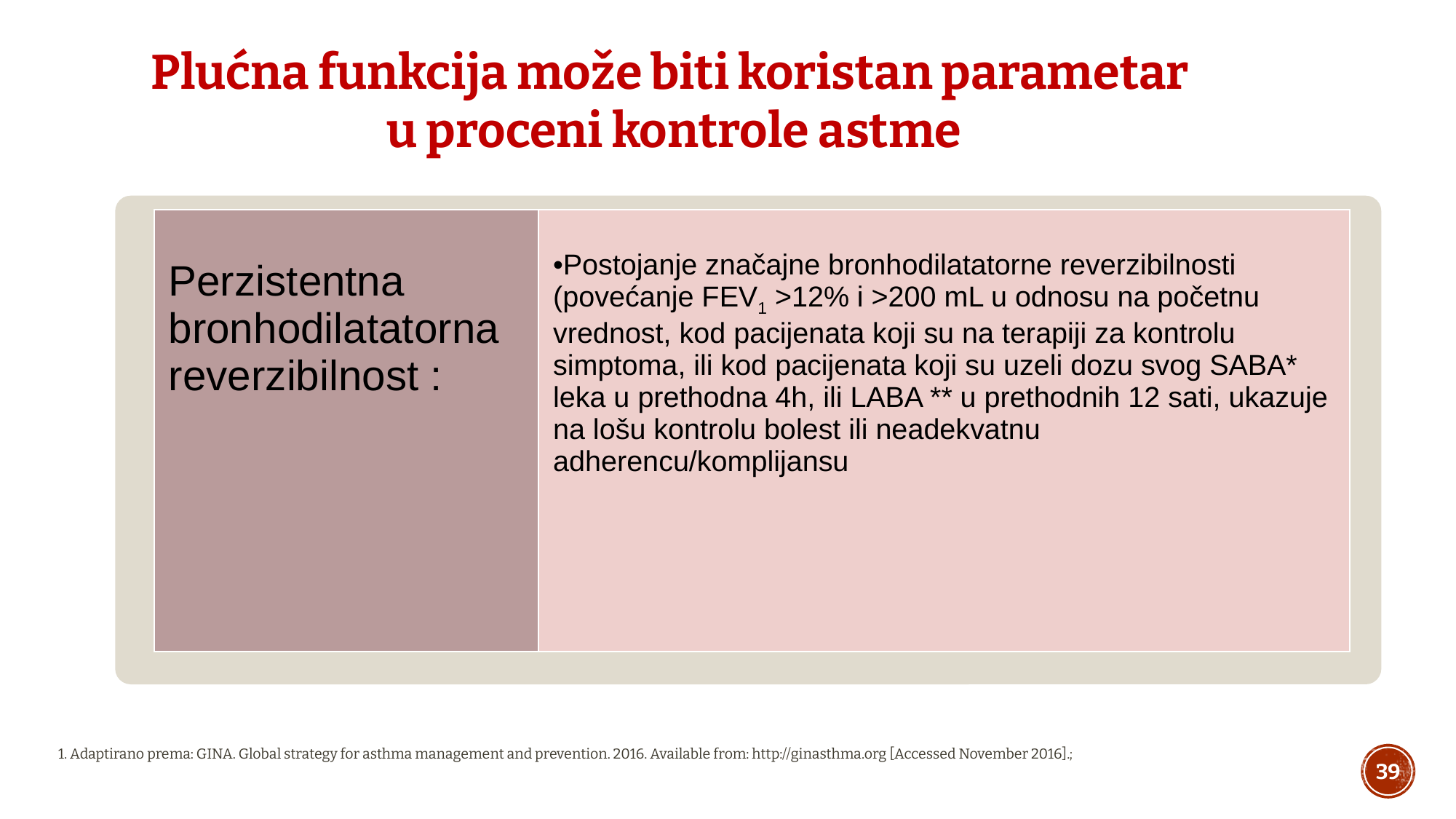

Plućna funkcija može biti koristan parametar
u proceni kontrole astme

| Perzistentna bronhodilatatorna reverzibilnost : | Postojanje značajne bronhodilatatorne reverzibilnosti (povećanje FEV1 >12% i >200 mL u odnosu na početnu vrednost, kod pacijenata koji su na terapiji za kontrolu simptoma, ili kod pacijenata koji su uzeli dozu svog SABA\* leka u prethodna 4h, ili LABA \*\* u prethodnih 12 sati, ukazuje na lošu kontrolu bolest ili neadekvatnu adherencu/komplijansu |
| --- | --- |
1. Adaptirano prema: GINA. Global strategy for asthma management and prevention. 2016. Available from: http://ginasthma.org [Accessed November 2016].;
39